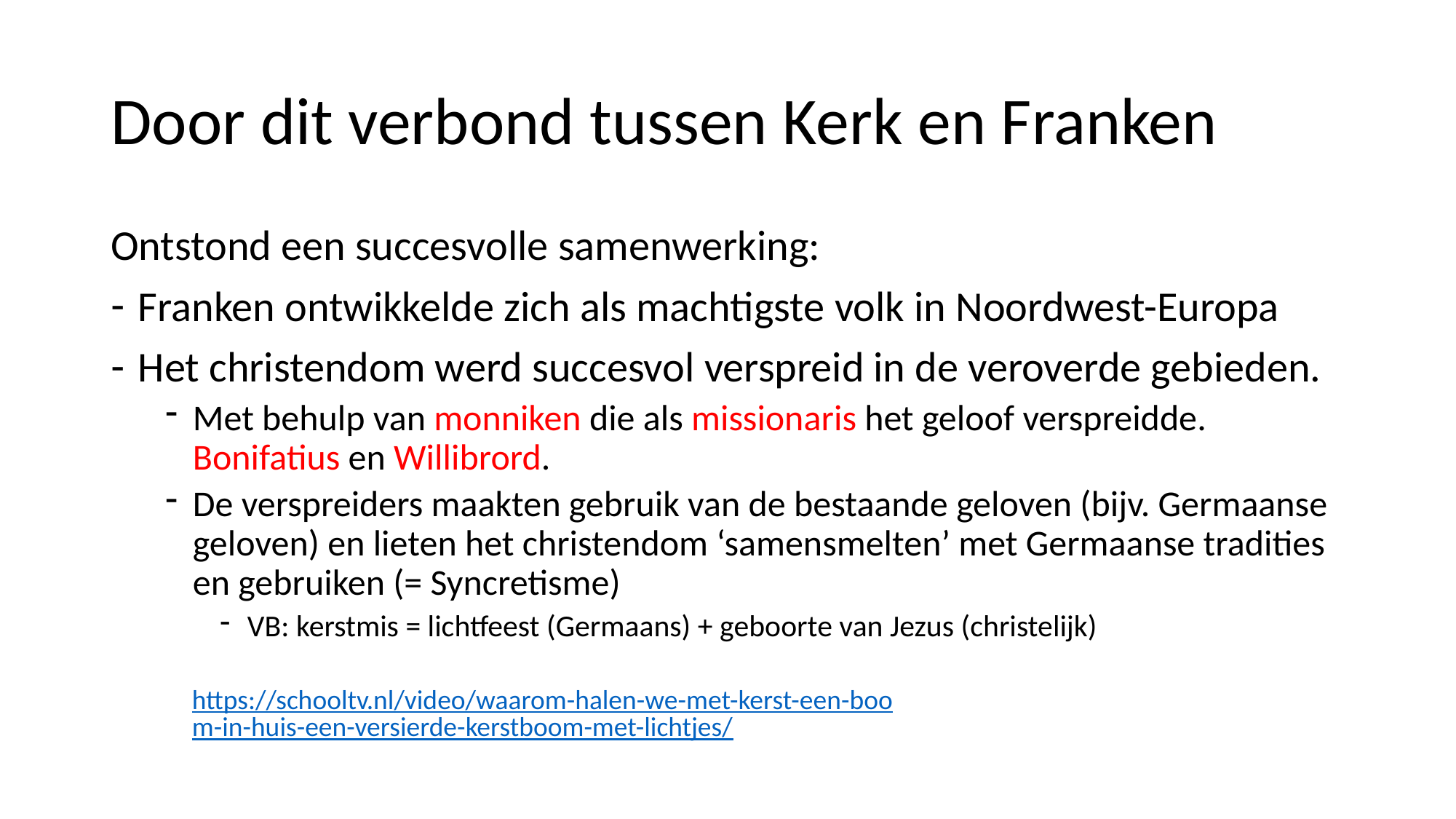

# Door dit verbond tussen Kerk en Franken
Ontstond een succesvolle samenwerking:
Franken ontwikkelde zich als machtigste volk in Noordwest-Europa
Het christendom werd succesvol verspreid in de veroverde gebieden.
Met behulp van monniken die als missionaris het geloof verspreidde. Bonifatius en Willibrord.
De verspreiders maakten gebruik van de bestaande geloven (bijv. Germaanse geloven) en lieten het christendom ‘samensmelten’ met Germaanse tradities en gebruiken (= Syncretisme)
VB: kerstmis = lichtfeest (Germaans) + geboorte van Jezus (christelijk)
https://schooltv.nl/video/waarom-halen-we-met-kerst-een-boom-in-huis-een-versierde-kerstboom-met-lichtjes/